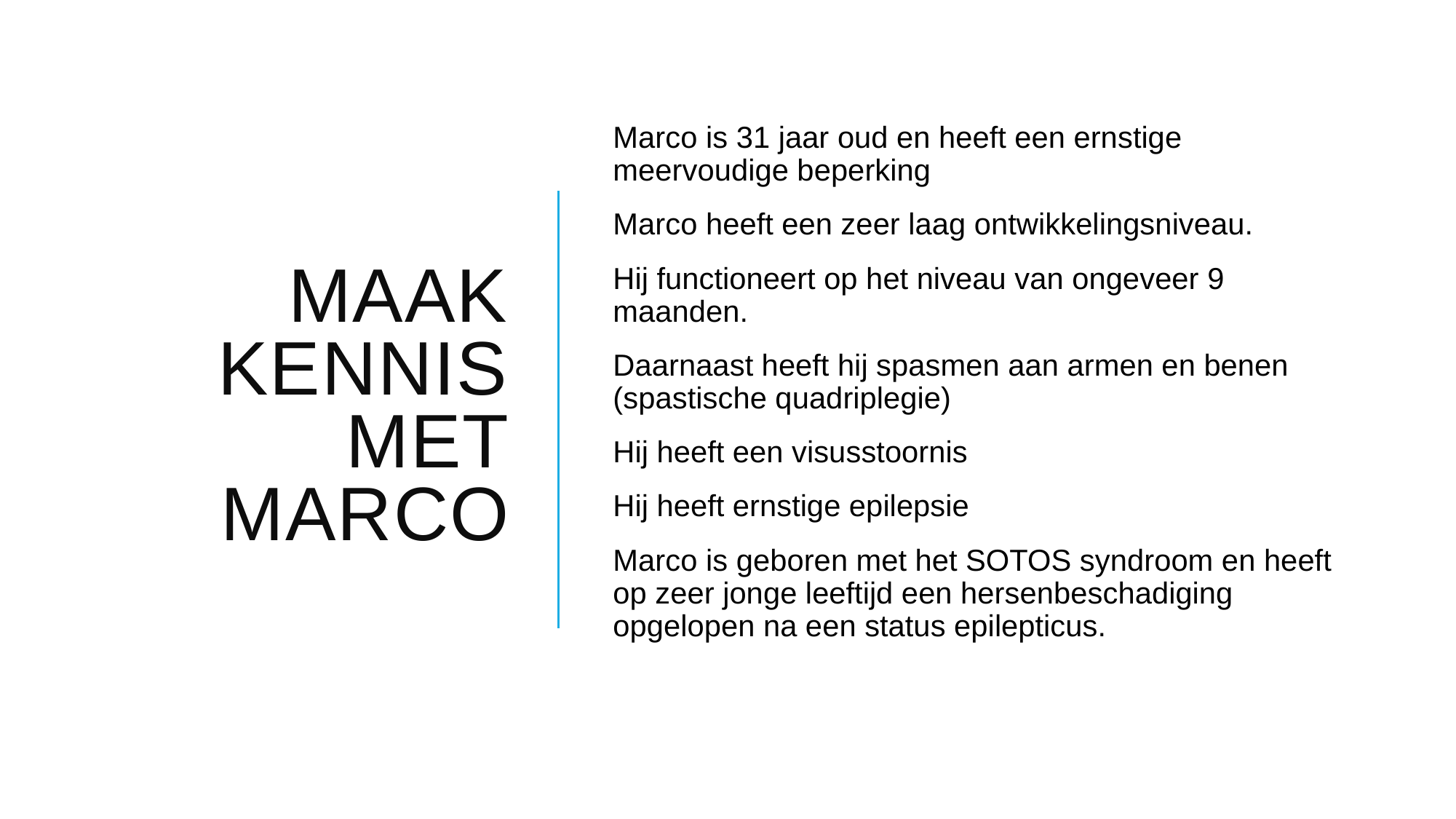

# Maak kennis met Marco
Marco is 31 jaar oud en heeft een ernstige meervoudige beperking
Marco heeft een zeer laag ontwikkelingsniveau.
Hij functioneert op het niveau van ongeveer 9 maanden.
Daarnaast heeft hij spasmen aan armen en benen (spastische quadriplegie)
Hij heeft een visusstoornis
Hij heeft ernstige epilepsie
Marco is geboren met het SOTOS syndroom en heeft op zeer jonge leeftijd een hersenbeschadiging opgelopen na een status epilepticus.